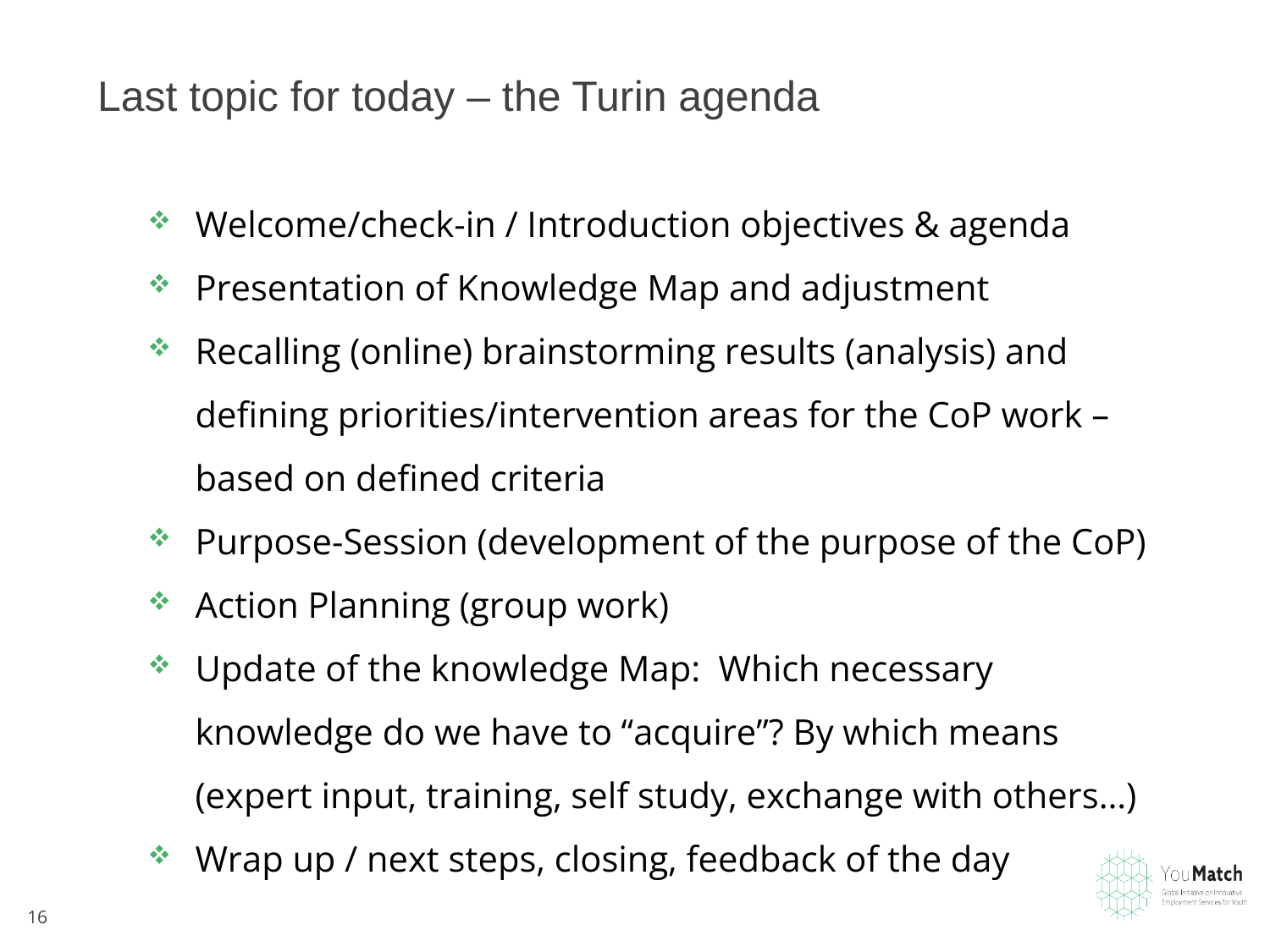

# Last topic for today – the Turin agenda
Welcome/check-in / Introduction objectives & agenda
Presentation of Knowledge Map and adjustment
Recalling (online) brainstorming results (analysis) and defining priorities/intervention areas for the CoP work – based on defined criteria
Purpose-Session (development of the purpose of the CoP)
Action Planning (group work)
Update of the knowledge Map:  Which necessary knowledge do we have to “acquire”? By which means (expert input, training, self study, exchange with others…)
Wrap up / next steps, closing, feedback of the day
16